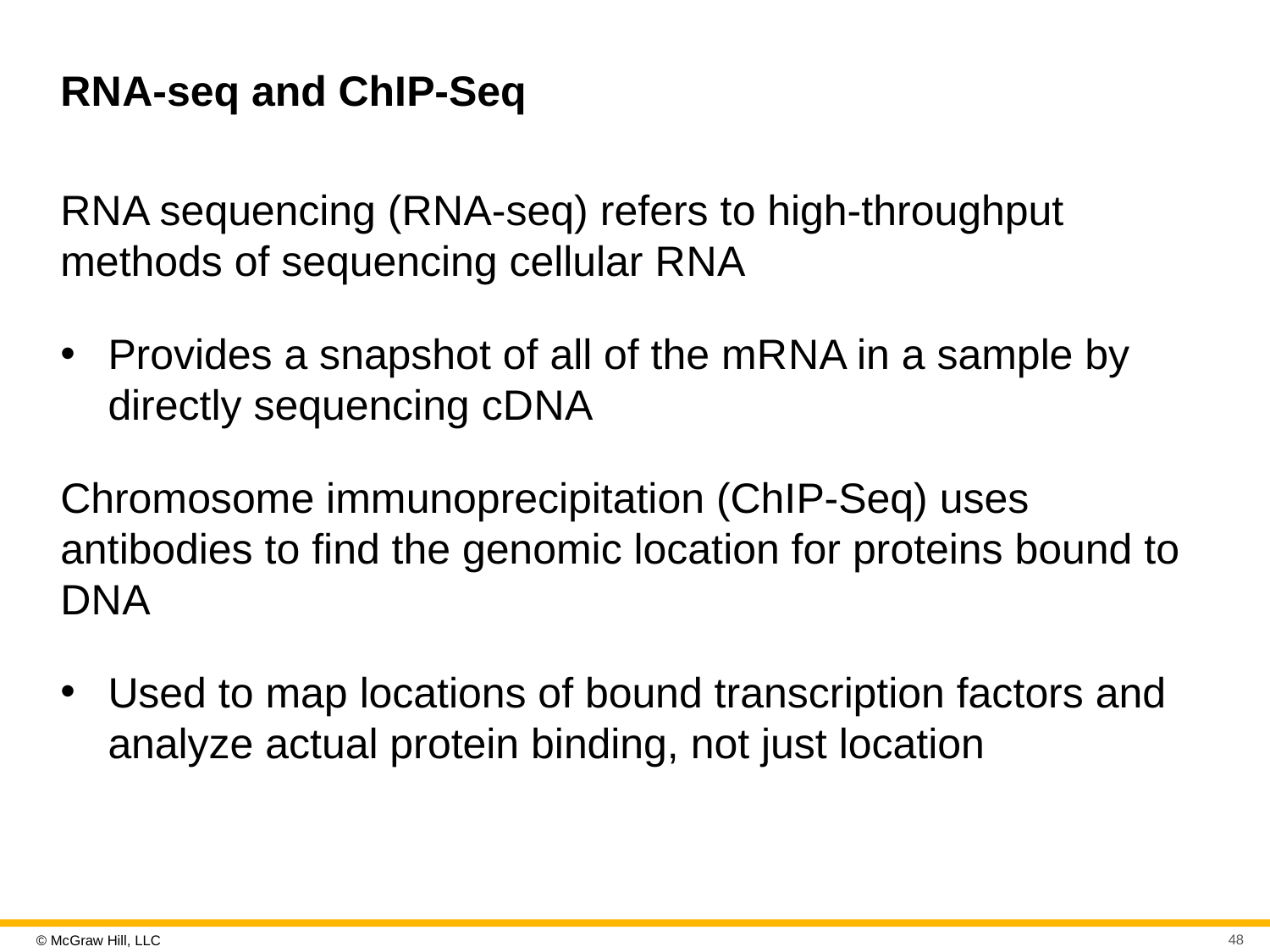

# R N A-seq and ChIP-Seq
R N A sequencing (R N A-seq) refers to high-throughput methods of sequencing cellular R N A
Provides a snapshot of all of the mR N A in a sample by directly sequencing cD N A
Chromosome immunoprecipitation (ChIP-Seq) uses antibodies to find the genomic location for proteins bound to D N A
Used to map locations of bound transcription factors and analyze actual protein binding, not just location
48